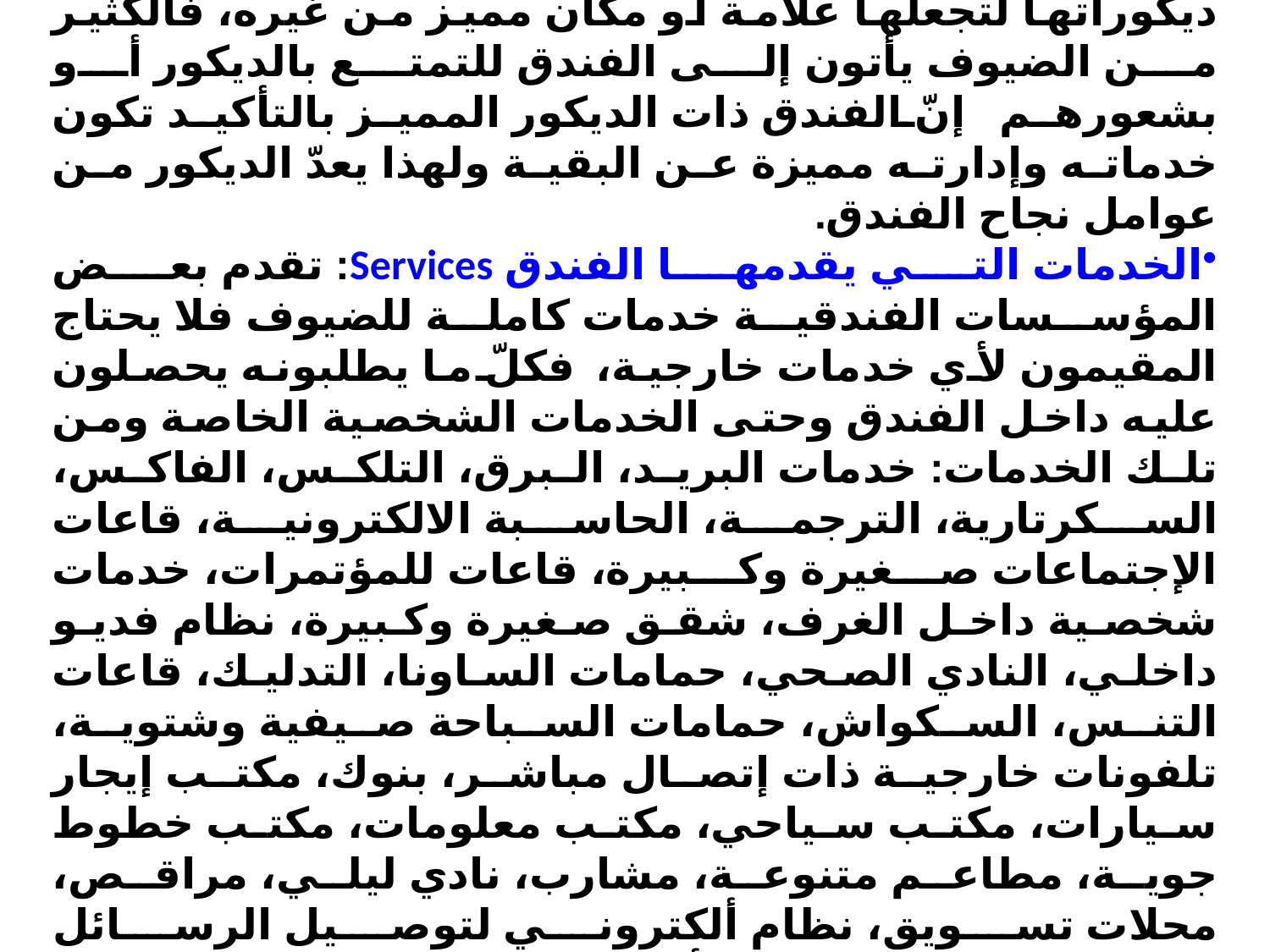

الديكور Decor : تتميز بعض المؤسسات الفندقية بديكوراتها الجذابة وتصرف أموالاً طائلة على ترتيب ديكوراتها لتجعلها علامة أو مكان مميز من غيره، فالكثير من الضيوف يأتون إلى الفندق للتمتع بالديكور أو بشعورهم إنّ الفندق ذات الديكور المميز بالتأكيد تكون خدماته وإدارته مميزة عن البقية ولهذا يعدّ الديكور من عوامل نجاح الفندق.
الخدمات التي يقدمها الفندق Services: تقدم بعض المؤسسات الفندقية خدمات كاملة للضيوف فلا يحتاج المقيمون لأي خدمات خارجية، فكلّ ما يطلبونه يحصلون عليه داخل الفندق وحتى الخدمات الشخصية الخاصة ومن تلك الخدمات: خدمات البريد، البرق، التلكس، الفاكس، السكرتارية، الترجمة، الحاسبة الالكترونية، قاعات الإجتماعات صغيرة وكبيرة، قاعات للمؤتمرات، خدمات شخصية داخل الغرف، شقق صغيرة وكبيرة، نظام فديو داخلي، النادي الصحي، حمامات الساونا، التدليك، قاعات التنس، السكواش، حمامات السباحة صيفية وشتوية، تلفونات خارجية ذات إتصال مباشر، بنوك، مكتب إيجار سيارات، مكتب سياحي، مكتب معلومات، مكتب خطوط جوية، مطاعم متنوعة، مشارب، نادي ليلي، مراقص، محلات تسويق، نظام ألكتروني لتوصيل الرسائل المستعجلة وتوفر خدمات أخرى...الخ.